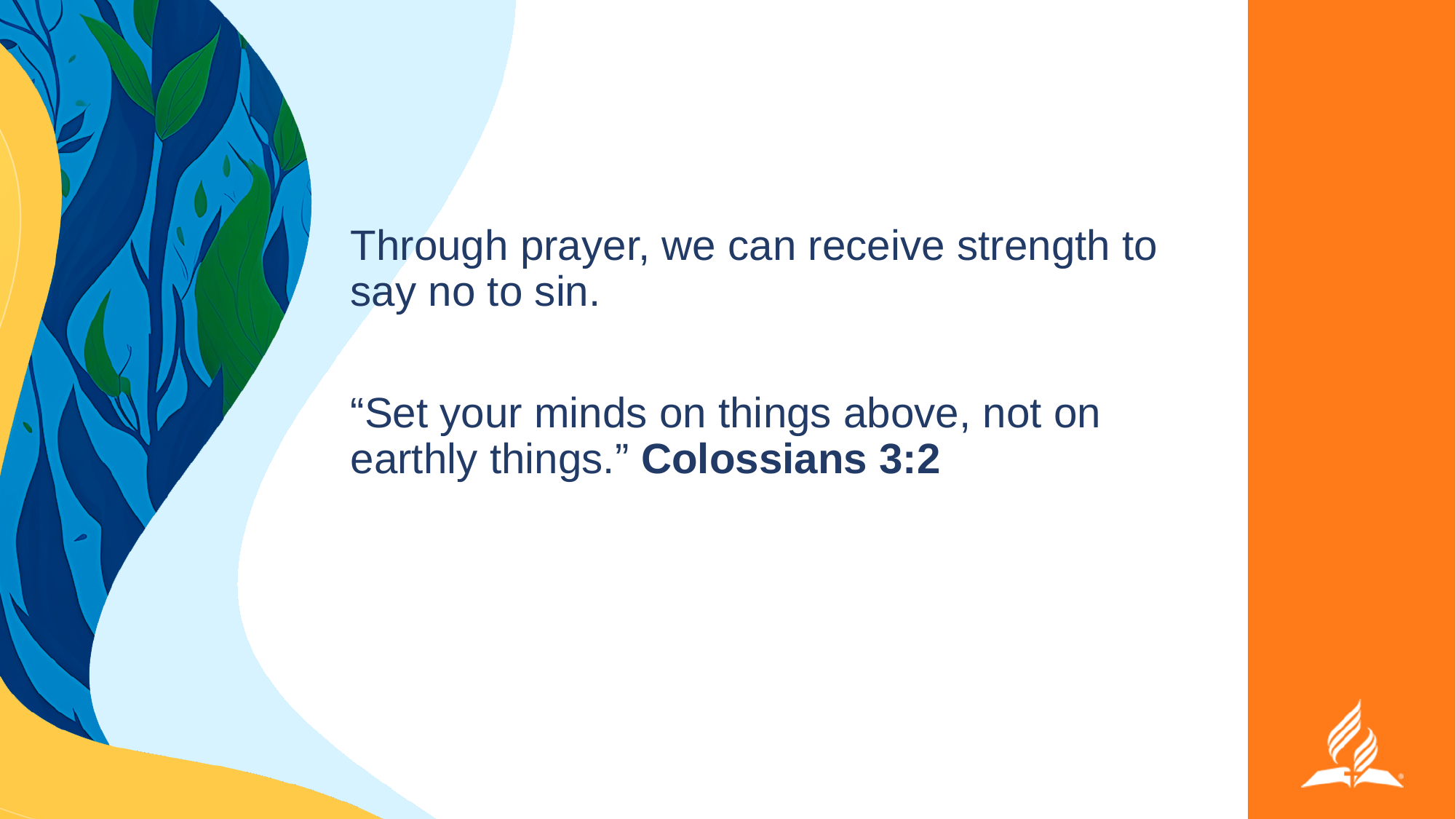

Through prayer, we can receive strength to say no to sin.

“Set your minds on things above, not on earthly things.” Colossians 3:2